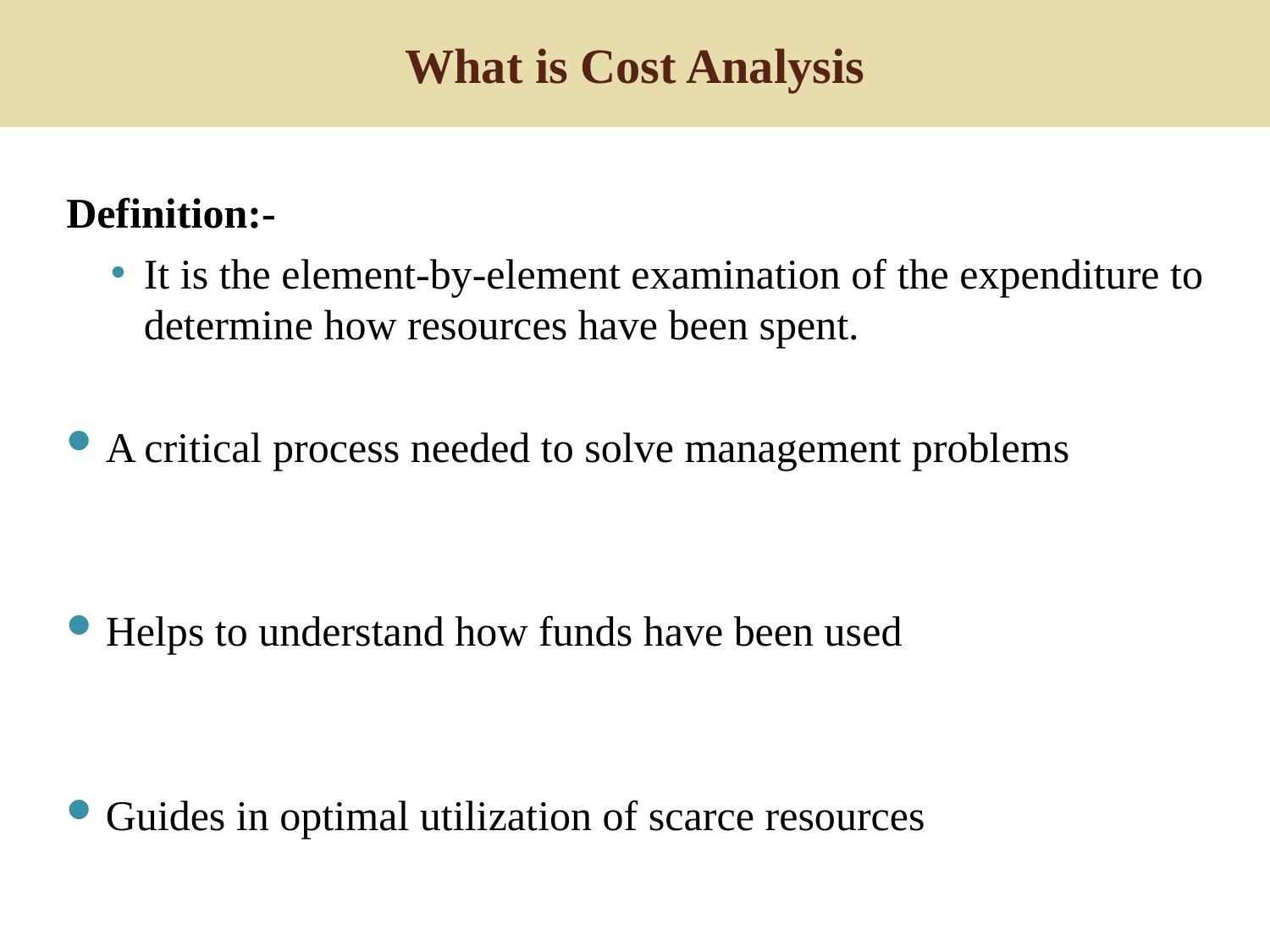

# What is Cost Analysis
Definition:-
It is the element-by-element examination of the expenditure to determine how resources have been spent.

A critical process needed to solve management problems

Helps to understand how funds have been used

Guides in optimal utilization of scarce resources